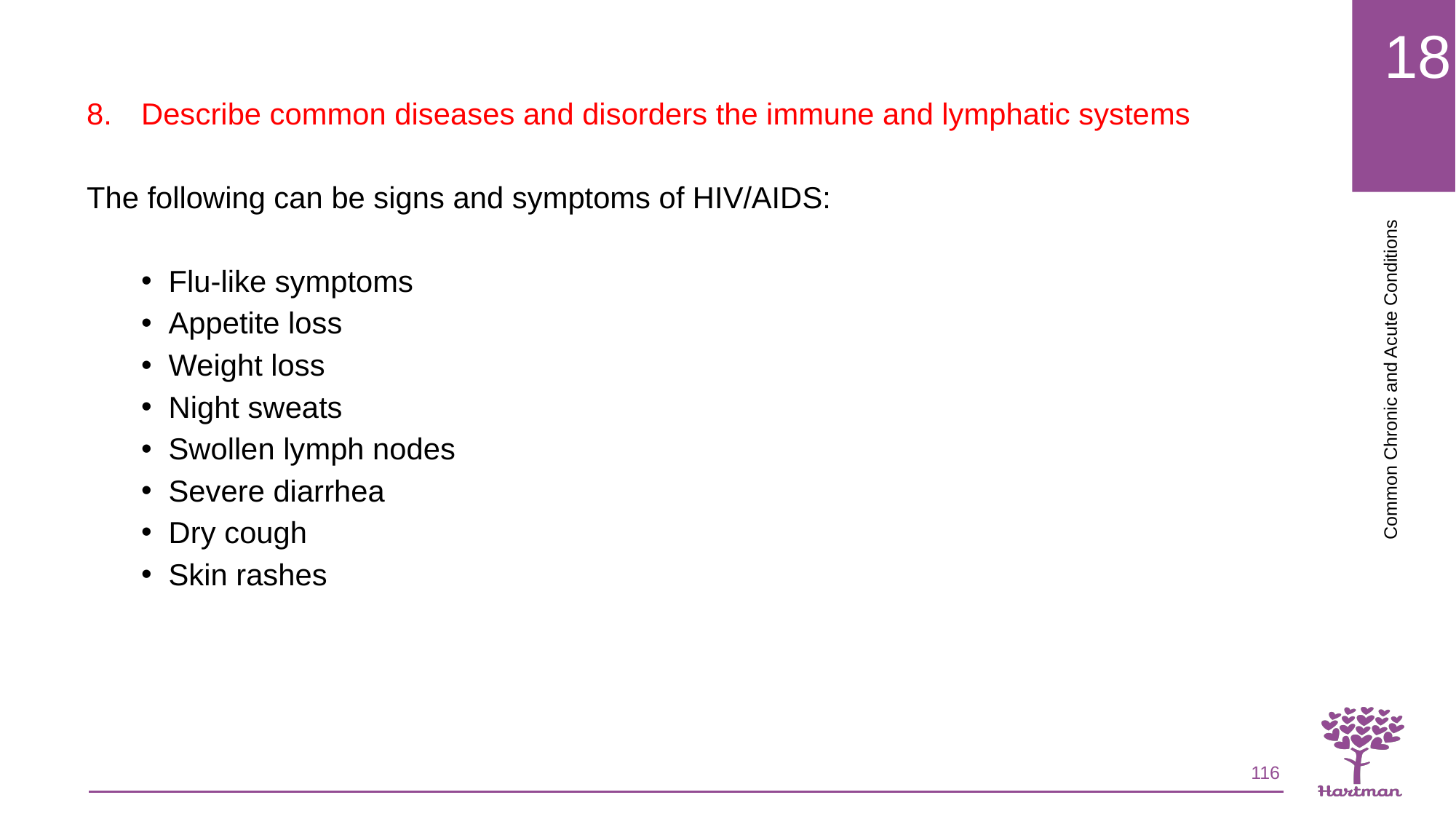

Describe common diseases and disorders the immune and lymphatic systems

The following can be signs and symptoms of HIV/AIDS:

Flu-like symptoms
Appetite loss
Weight loss
Night sweats
Swollen lymph nodes
Severe diarrhea
Dry cough
Skin rashes

116